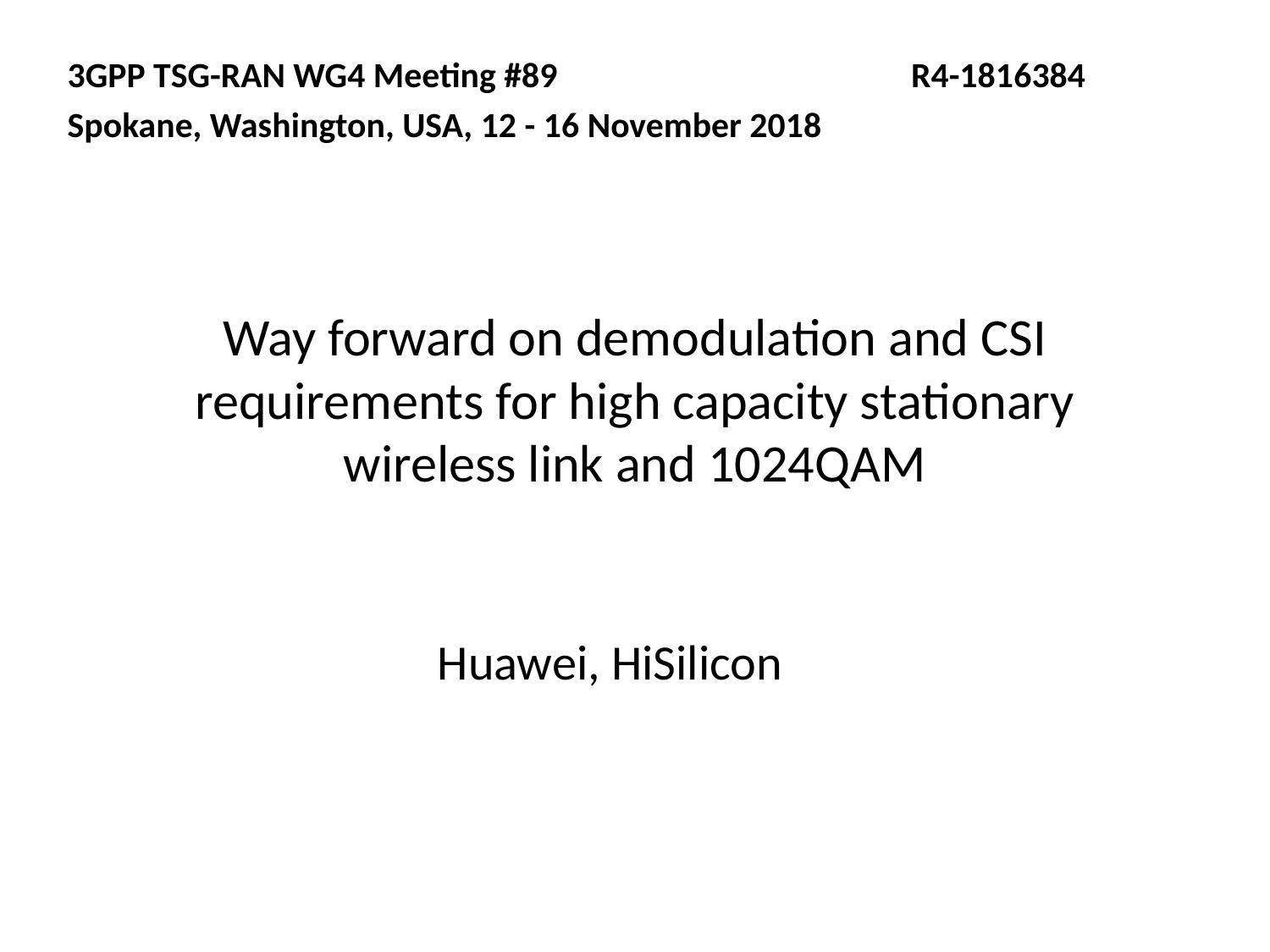

3GPP TSG-RAN WG4 Meeting #89 		                          R4-1816384
Spokane, Washington, USA, 12 - 16 November 2018
# Way forward on demodulation and CSI requirements for high capacity stationary wireless link and 1024QAM
Huawei, HiSilicon